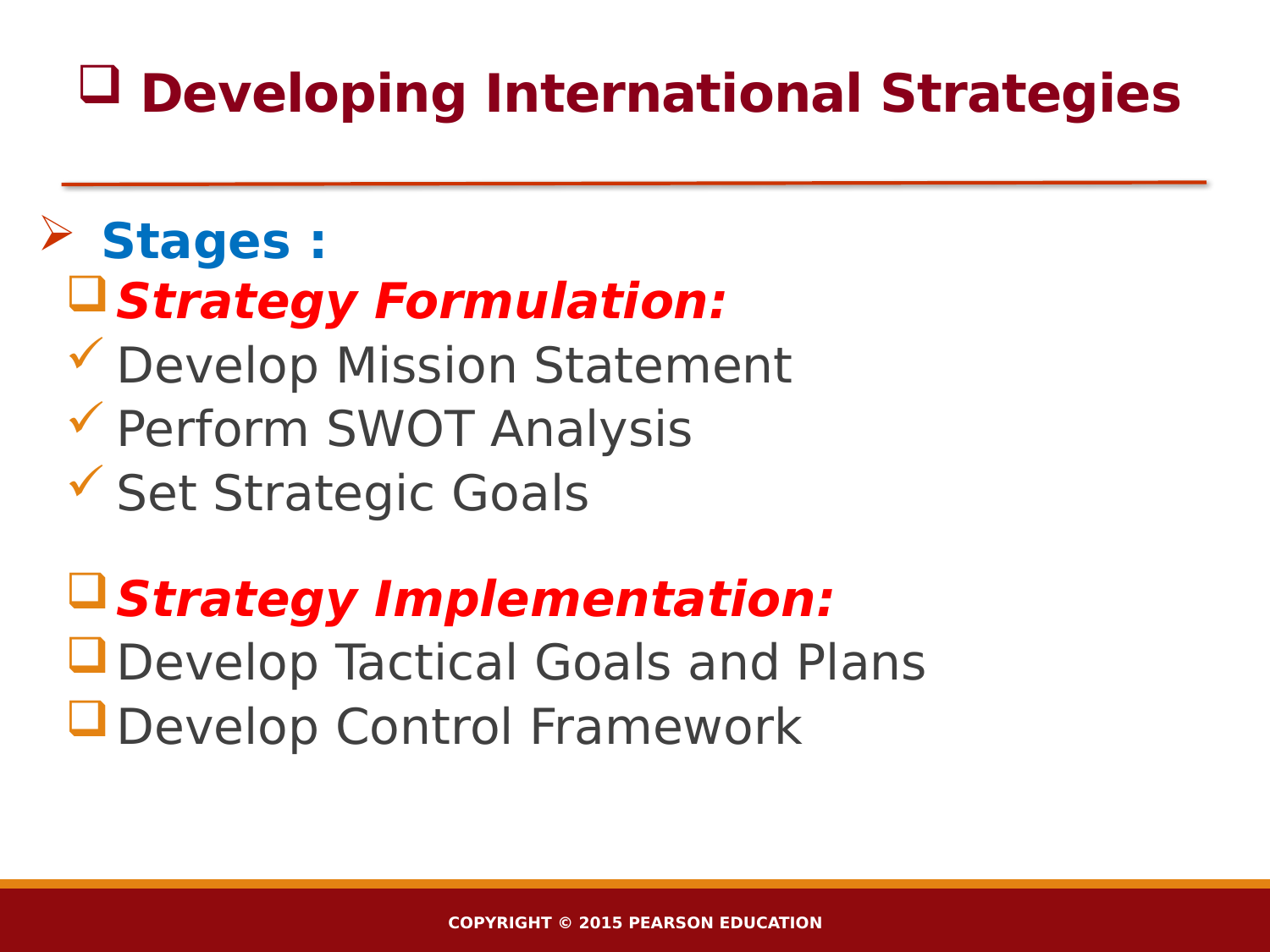

# Developing International Strategies
Stages :
Strategy Formulation:
Develop Mission Statement
Perform SWOT Analysis
Set Strategic Goals

Strategy Implementation:
Develop Tactical Goals and Plans
Develop Control Framework

Copyright © 2015 Pearson Education